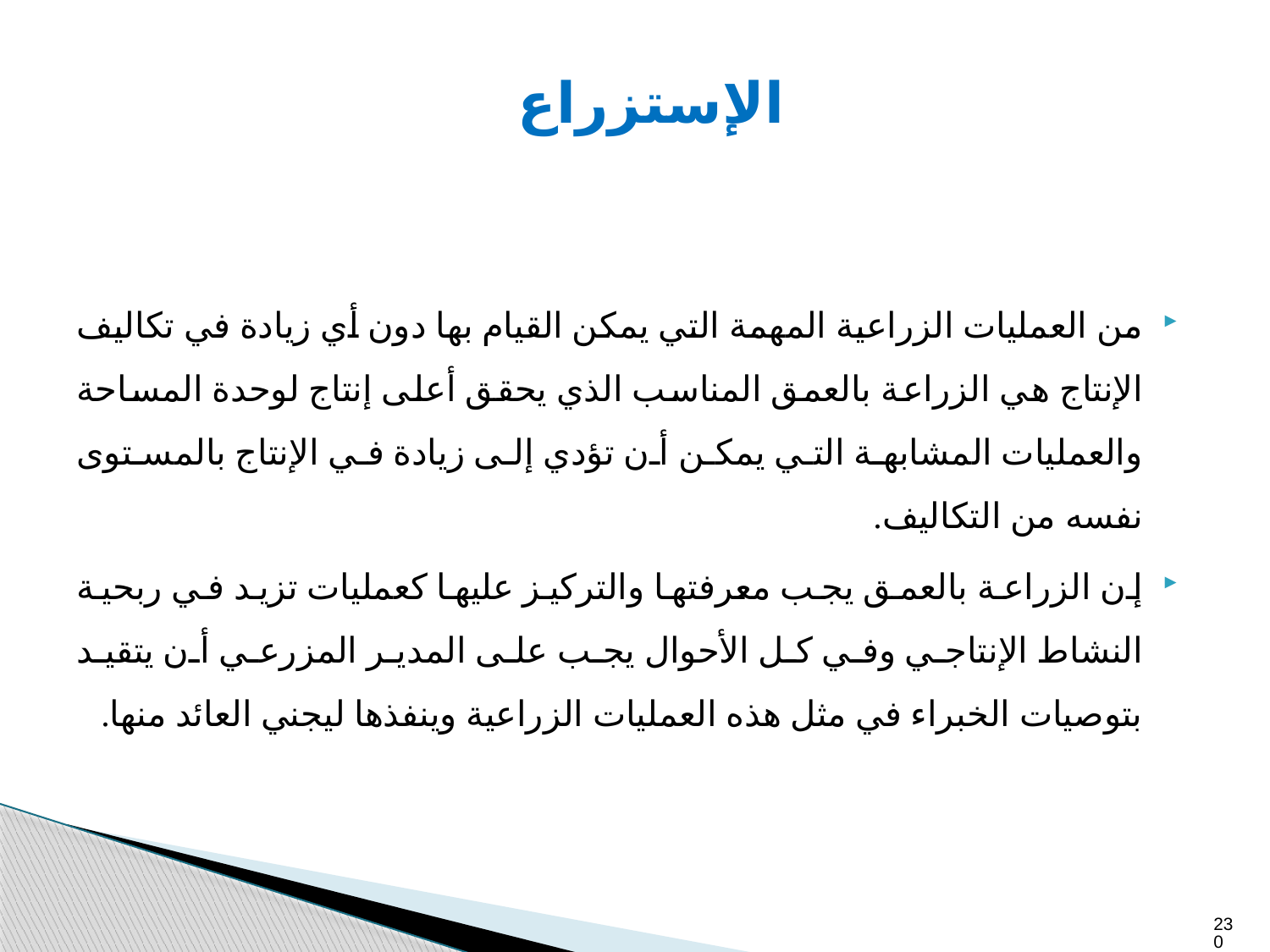

# الإستزراع

من العمليات الزراعية المهمة التي يمكن القيام بها دون أي زيادة في تكاليف الإنتاج هي الزراعة بالعمق المناسب الذي يحقق أعلى إنتاج لوحدة المساحة والعمليات المشابهة التي يمكن أن تؤدي إلى زيادة في الإنتاج بالمستوى نفسه من التكاليف.
إن الزراعة بالعمق يجب معرفتها والتركيز عليها كعمليات تزيد في ربحية النشاط الإنتاجي وفي كل الأحوال يجب على المدير المزرعي أن يتقيد بتوصيات الخبراء في مثل هذه العمليات الزراعية وينفذها ليجني العائد منها.
230